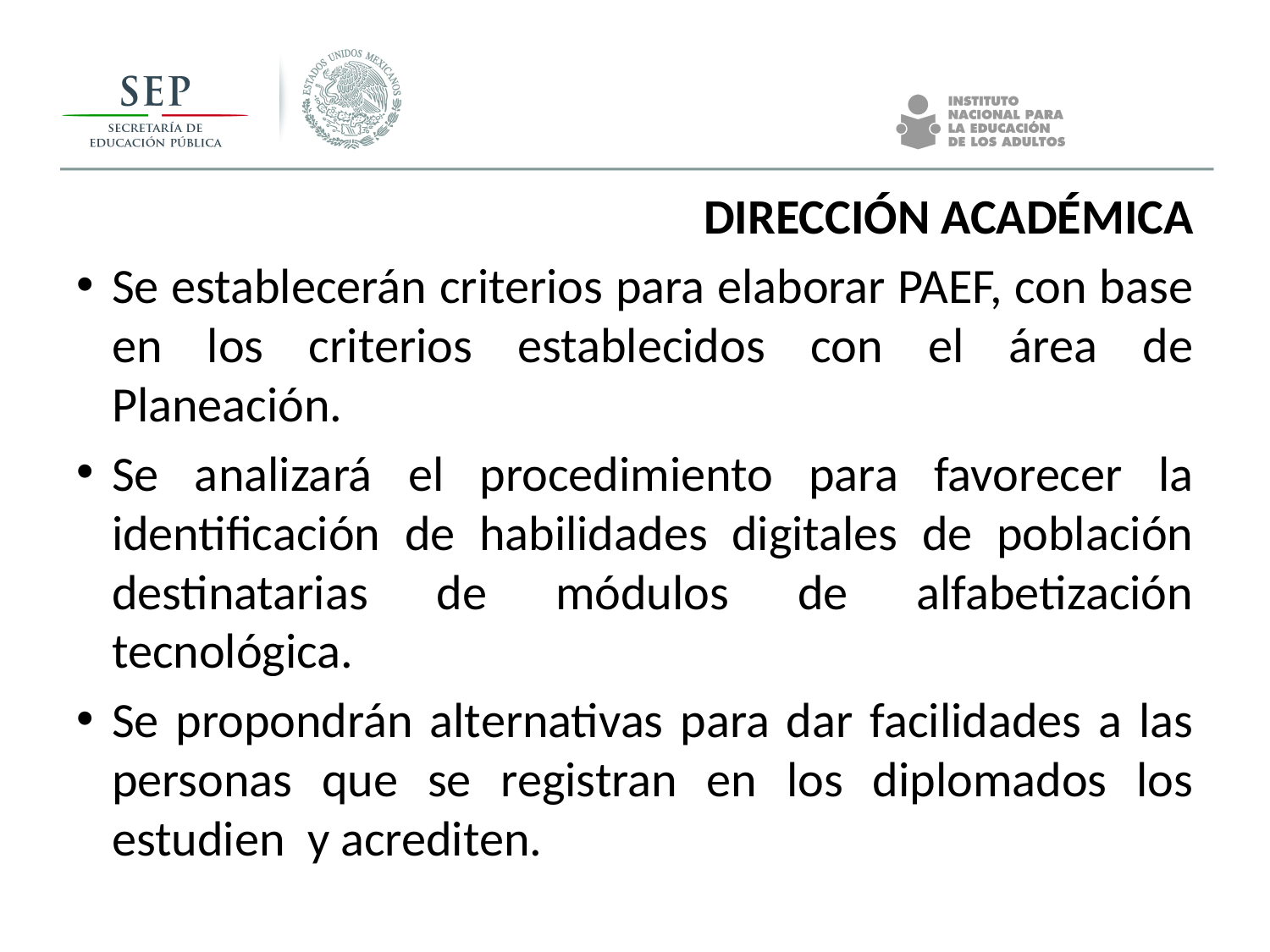

DIRECCIÓN ACADÉMICA
Se establecerán criterios para elaborar PAEF, con base en los criterios establecidos con el área de Planeación.
Se analizará el procedimiento para favorecer la identificación de habilidades digitales de población destinatarias de módulos de alfabetización tecnológica.
Se propondrán alternativas para dar facilidades a las personas que se registran en los diplomados los estudien  y acrediten.